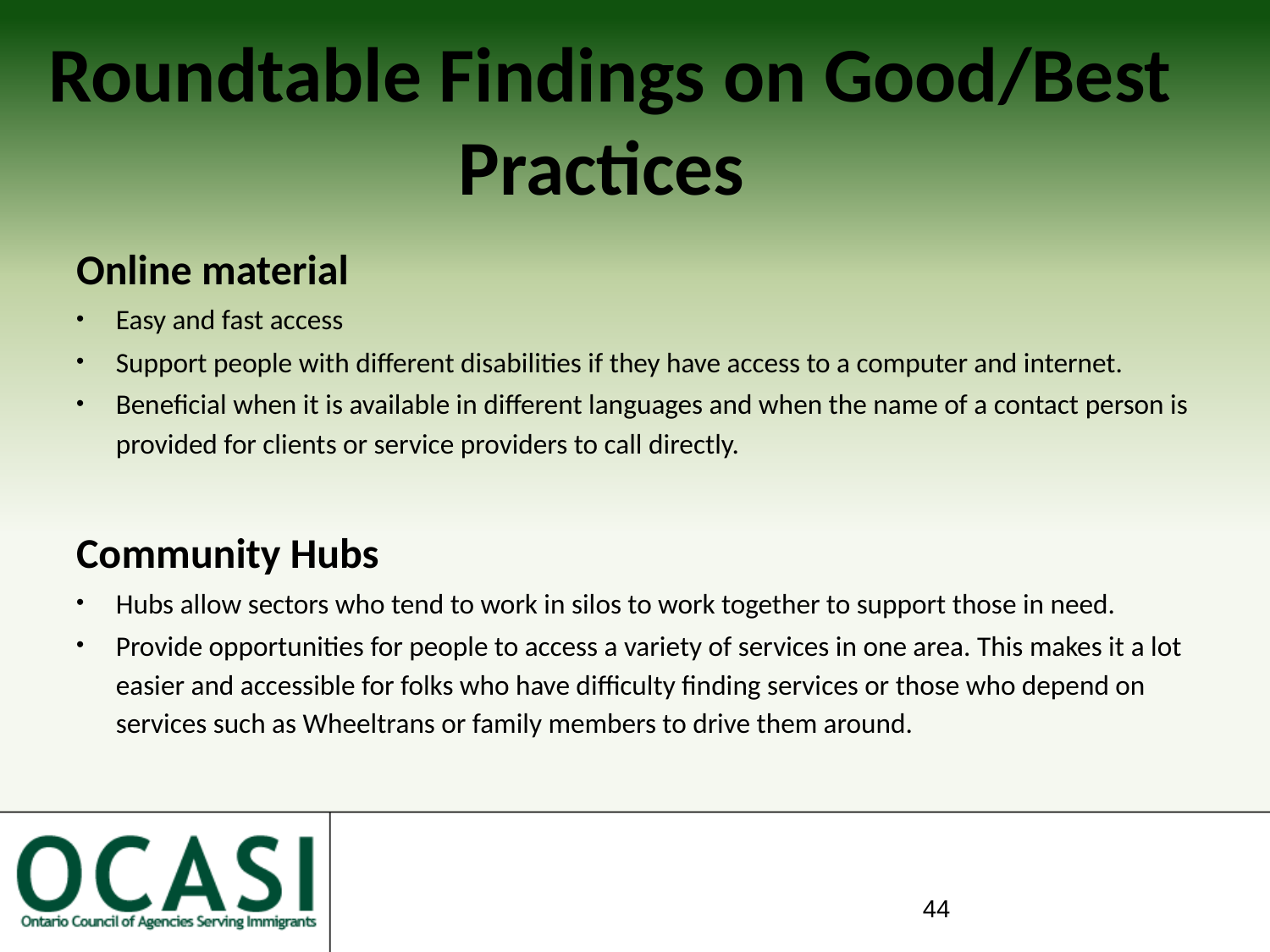

# Roundtable Findings on Good/Best Practices
Online material
Easy and fast access
Support people with different disabilities if they have access to a computer and internet.
Beneficial when it is available in different languages and when the name of a contact person is provided for clients or service providers to call directly.

Community Hubs
Hubs allow sectors who tend to work in silos to work together to support those in need.
Provide opportunities for people to access a variety of services in one area. This makes it a lot easier and accessible for folks who have difficulty finding services or those who depend on services such as Wheeltrans or family members to drive them around.

44